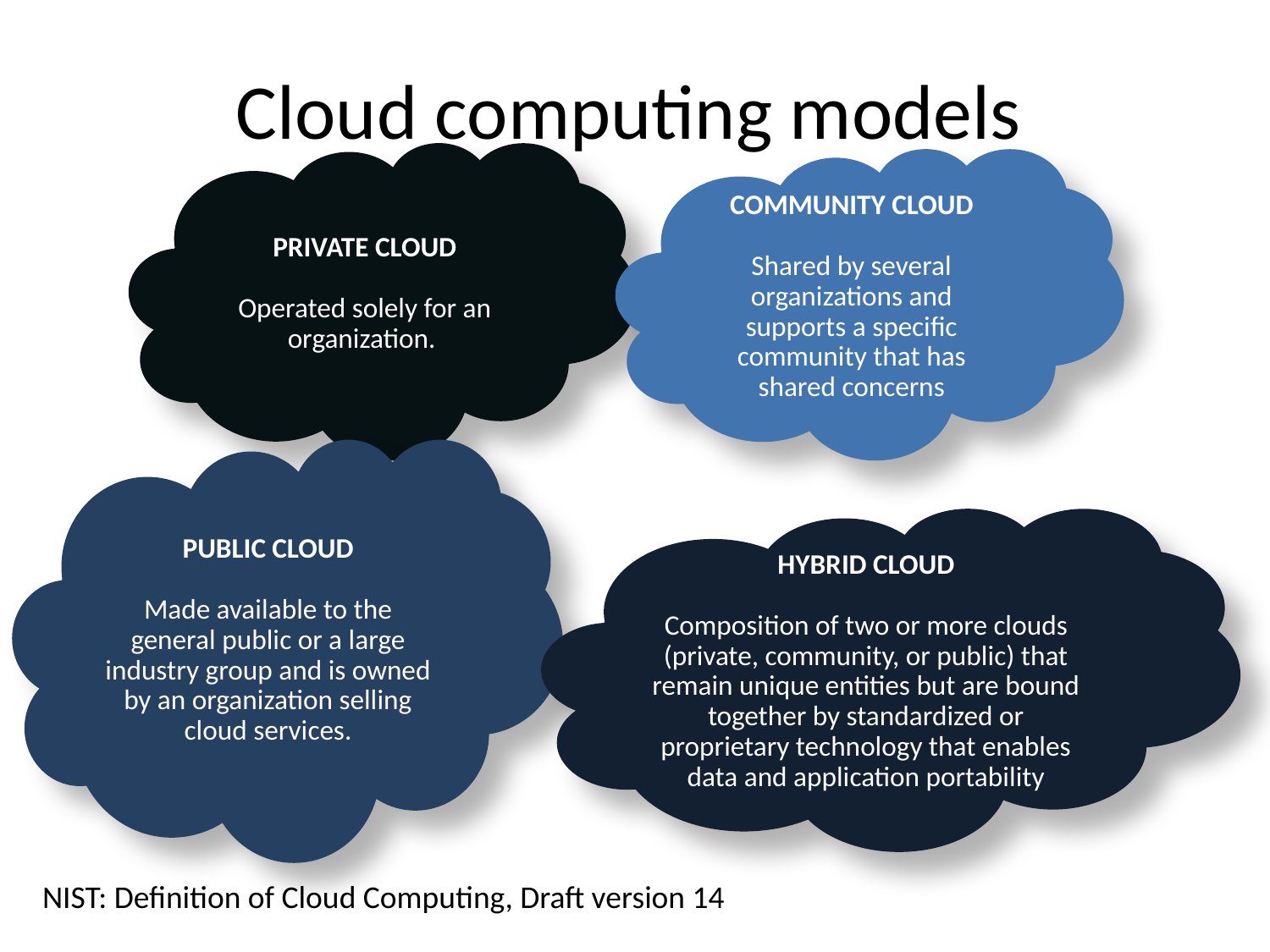

# Cloud computing models
PRIVATE CLOUD

Operated solely for an organization.
COMMUNITY CLOUD

Shared by several organizations and supports a specific community that has shared concerns
PUBLIC CLOUD

Made available to the general public or a large industry group and is owned by an organization selling cloud services.
HYBRID CLOUD

Composition of two or more clouds (private, community, or public) that remain unique entities but are bound together by standardized or proprietary technology that enables data and application portability
NIST: Definition of Cloud Computing, Draft version 14